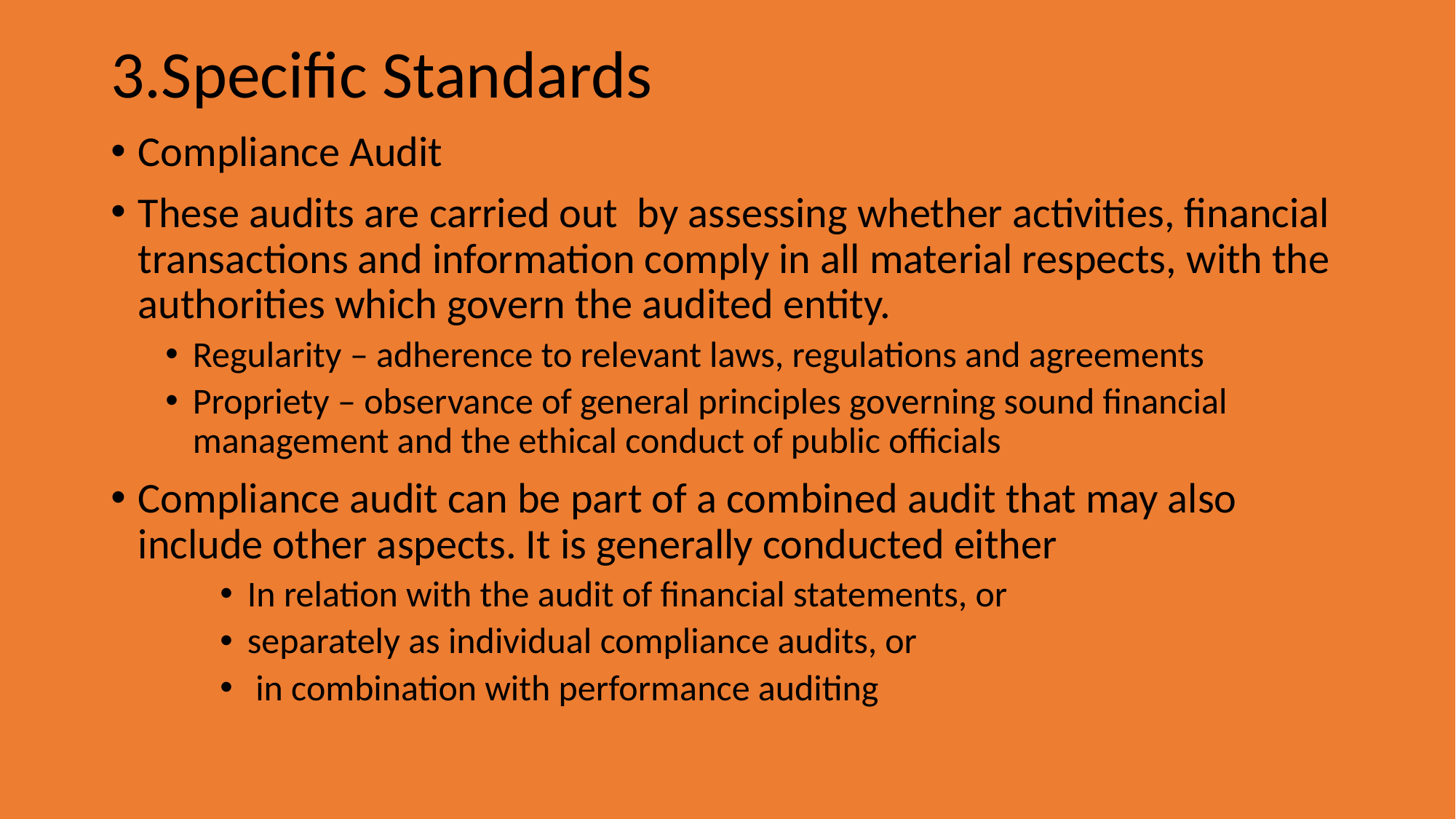

# 3.Specific Standards
Compliance Audit
These audits are carried out  by assessing whether activities, financial transactions and information comply in all material respects, with the authorities which govern the audited entity.
Regularity – adherence to relevant laws, regulations and agreements
Propriety – observance of general principles governing sound financial management and the ethical conduct of public officials
Compliance audit can be part of a combined audit that may also include other aspects. It is generally conducted either
In relation with the audit of financial statements, or
separately as individual compliance audits, or
 in combination with performance auditing